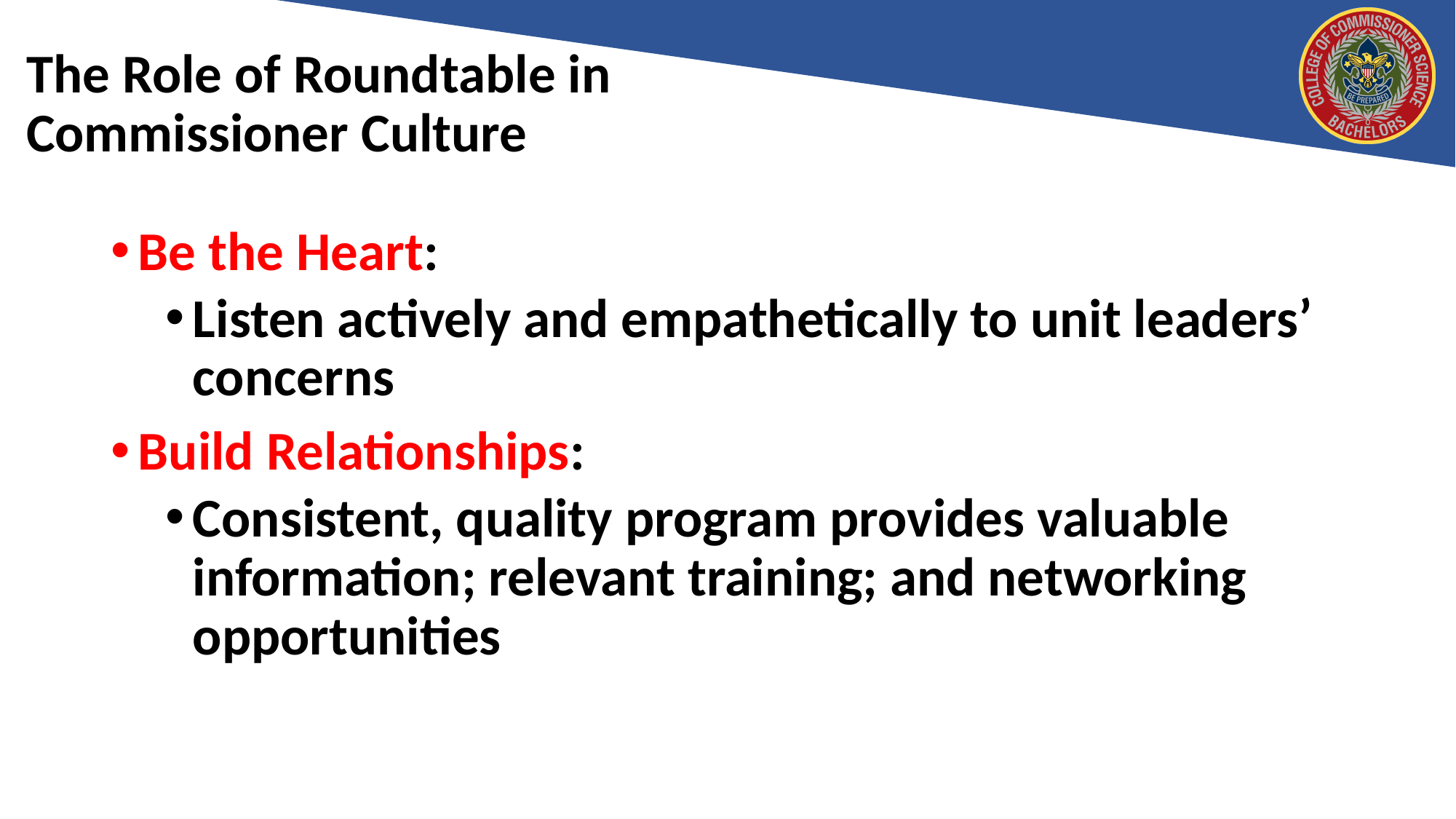

# The Role of Roundtable in Commissioner Culture
Be the Heart:
Listen actively and empathetically to unit leaders’ concerns
Build Relationships:
Consistent, quality program provides valuable information; relevant training; and networking opportunities